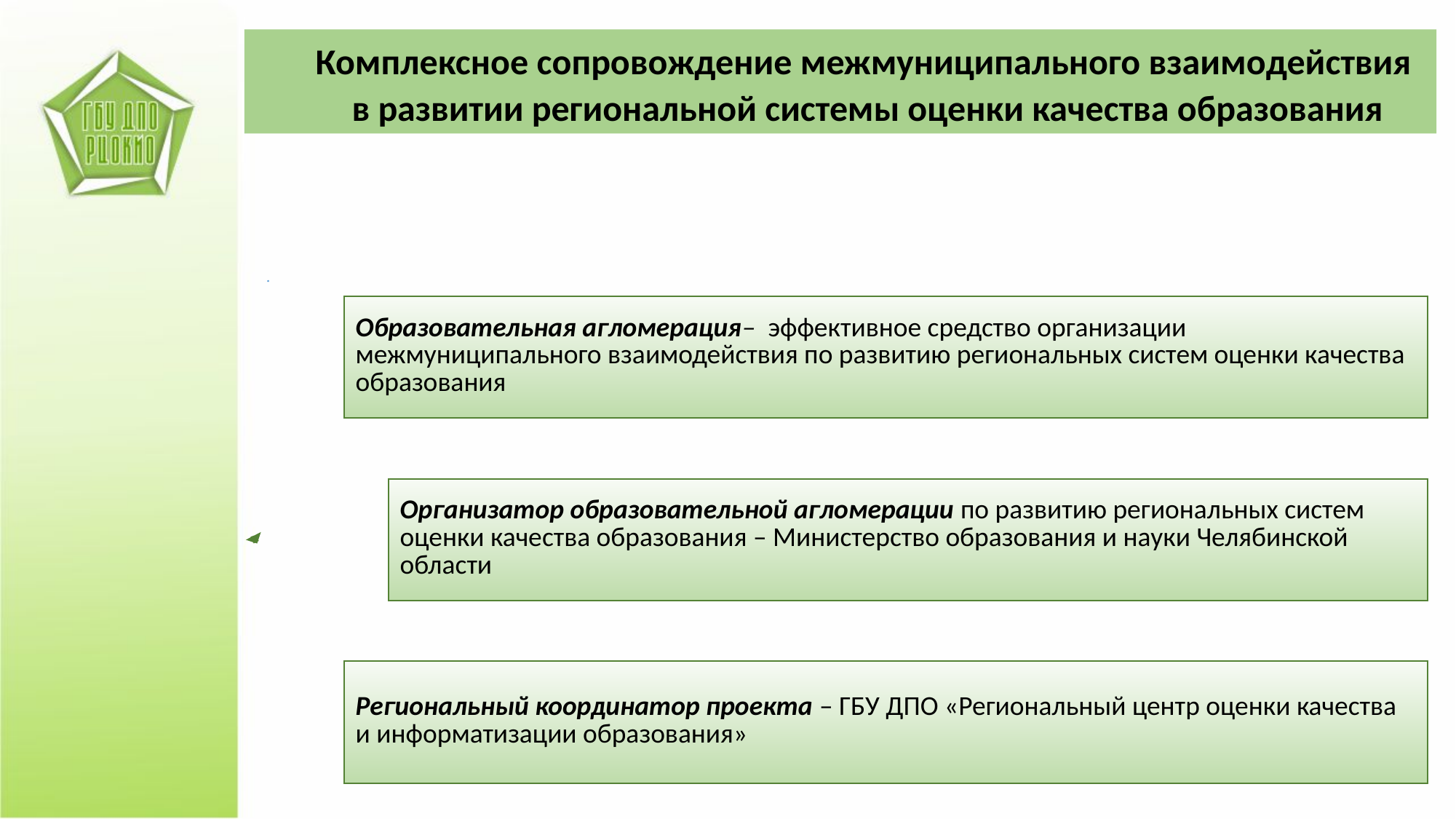

Комплексное сопровождение межмуниципального взаимодействия
в развитии региональной системы оценки качества образования
Образовательная агломерация–  эффективное средство организации межмуниципального взаимодействия по развитию региональных систем оценки качества образования
Организатор образовательной агломерации по развитию региональных систем оценки качества образования – Министерство образования и науки Челябинской области
Региональный координатор проекта – ГБУ ДПО «Региональный центр оценки качества и информатизации образования»